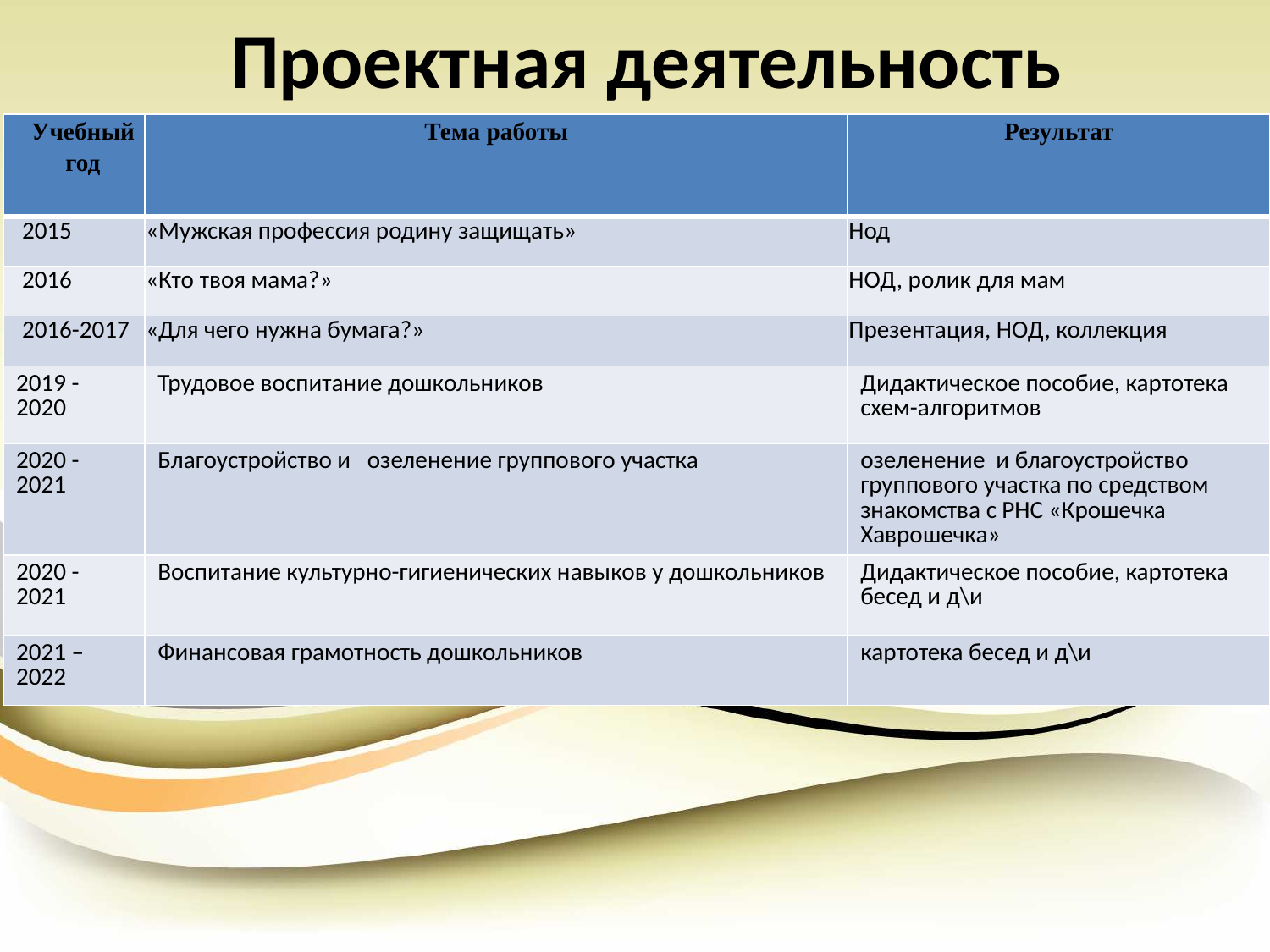

# Проектная деятельность
| Учебный год | Тема работы | Результат |
| --- | --- | --- |
| 2015 | «Мужская профессия родину защищать» | Нод |
| 2016 | «Кто твоя мама?» | НОД, ролик для мам |
| 2016-2017 | «Для чего нужна бумага?» | Презентация, НОД, коллекция |
| 2019 - 2020 | Трудовое воспитание дошкольников | Дидактическое пособие, картотека схем-алгоритмов |
| 2020 - 2021 | Благоустройство и озеленение группового участка | озеленение и благоустройство группового участка по средством знакомства с РНС «Крошечка Хаврошечка» |
| 2020 - 2021 | Воспитание культурно-гигиенических навыков у дошкольников | Дидактическое пособие, картотека бесед и д\и |
| 2021 – 2022 | Финансовая грамотность дошкольников | картотека бесед и д\и |